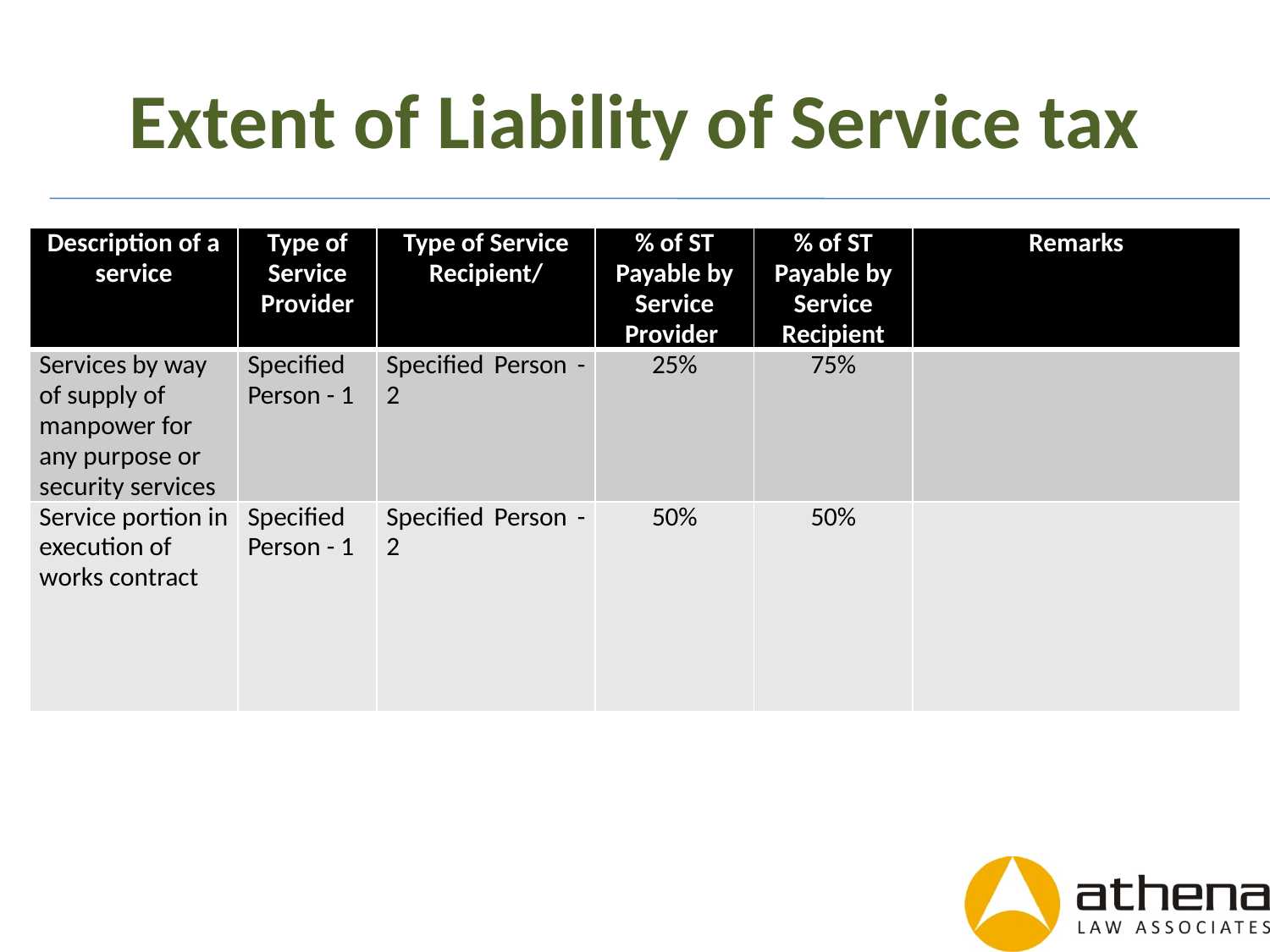

# Extent of Liability of Service tax

| Description of a service | Type of Service Provider | Type of Service Recipient/ | % of ST Payable by Service Provider | % of ST Payable by Service Recipient | Remarks |
| --- | --- | --- | --- | --- | --- |
| Services by way of supply of manpower for any purpose or security services | Specified Person - 1 | Specified Person - 2 | 25% | 75% |  |
| Service portion in execution of works contract | Specified Person - 1 | Specified Person - 2 | 50% | 50% |  |